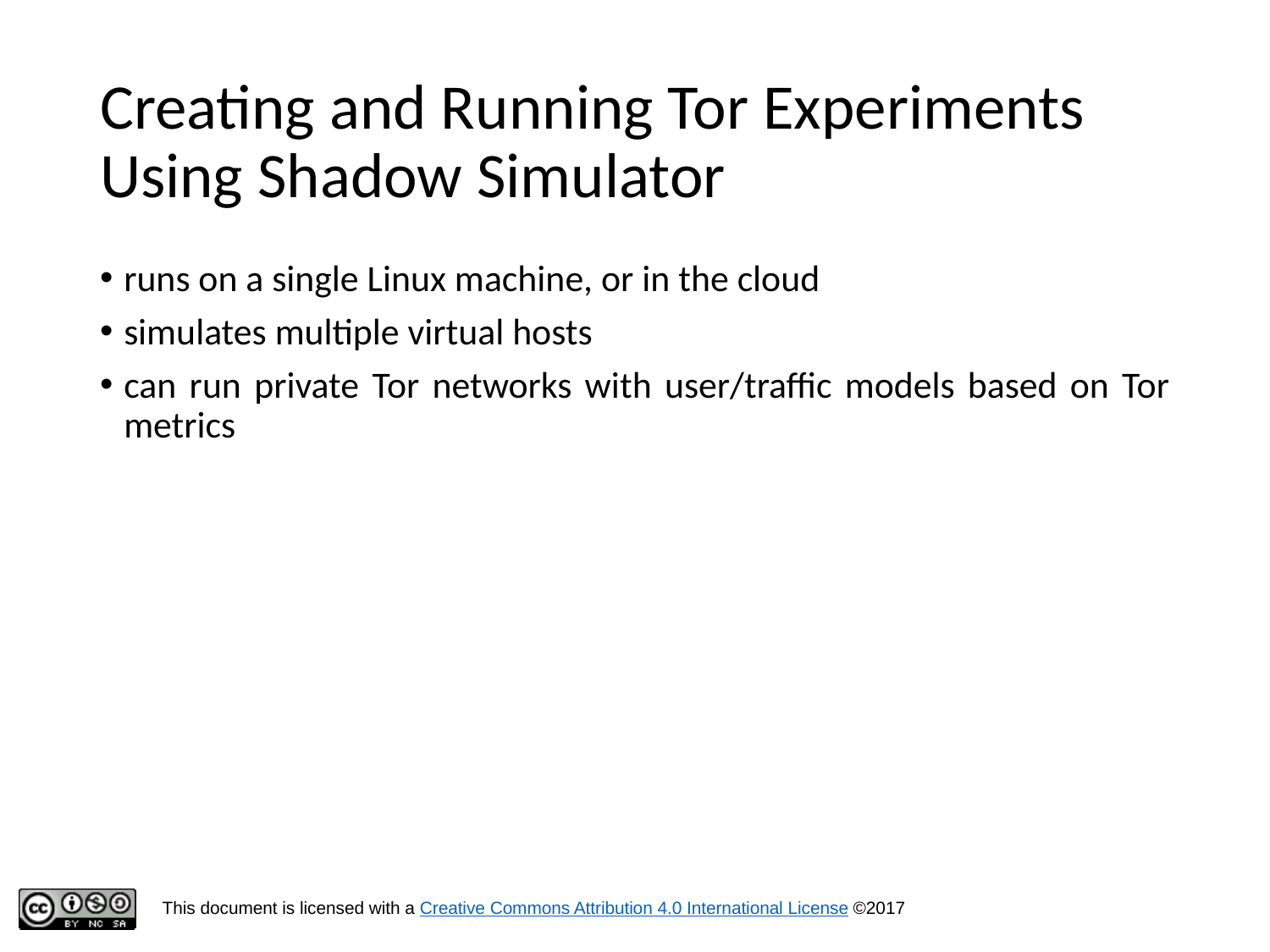

# Creating and Running Tor Experiments Using Shadow Simulator
runs on a single Linux machine, or in the cloud
simulates multiple virtual hosts
can run private Tor networks with user/traffic models based on Tor metrics